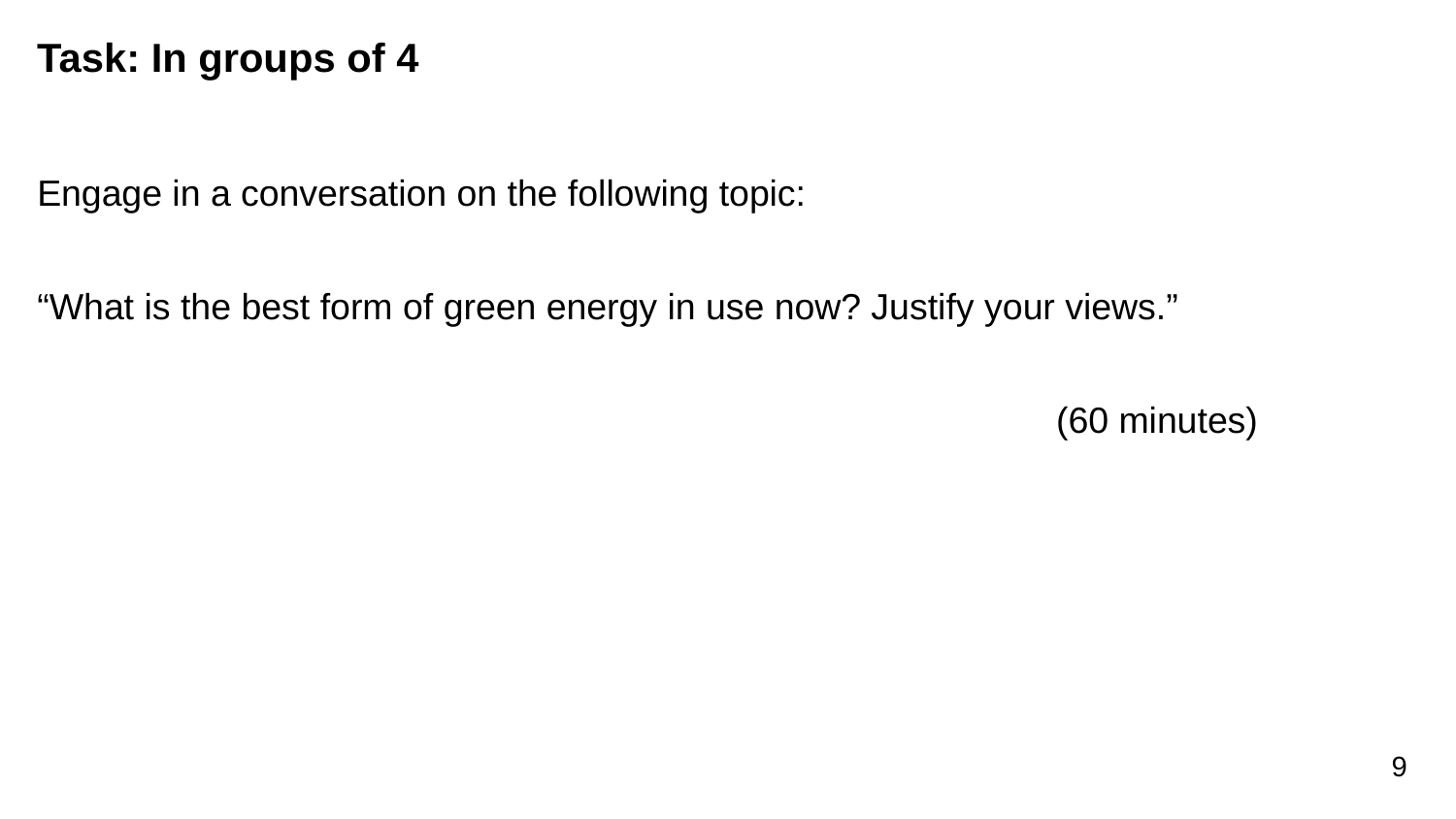

# Task: In groups of 4
Engage in a conversation on the following topic:

“What is the best form of green energy in use now? Justify your views.”

(60 minutes)

9